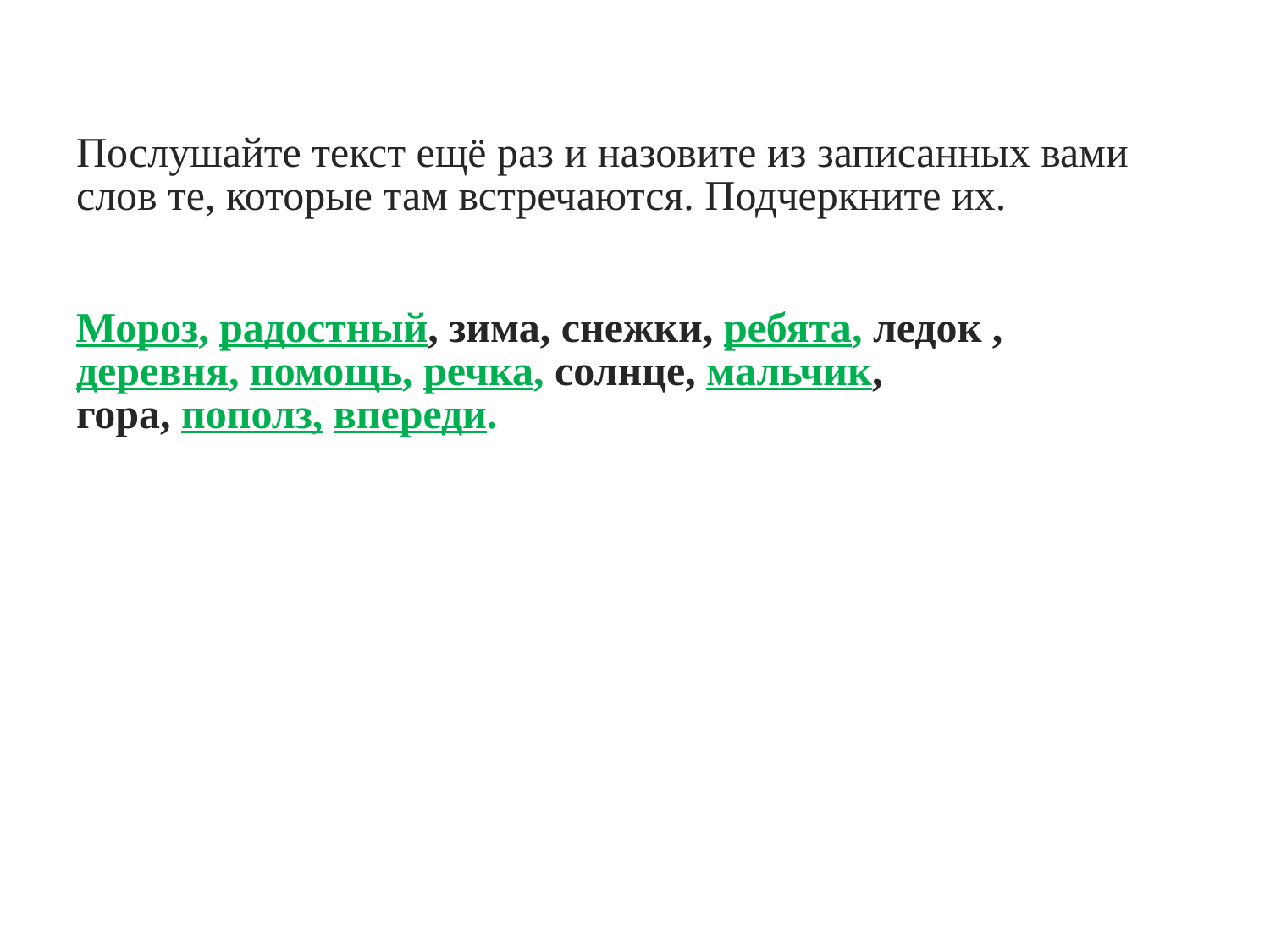

#
Послушайте текст ещё раз и назовите из записанных вами слов те, которые там встречаются. Подчеркните их.

Мороз, радостный, зима, снежки, ребята, ледок , деревня, помощь, речка, солнце, мальчик, гора, пополз, впереди.